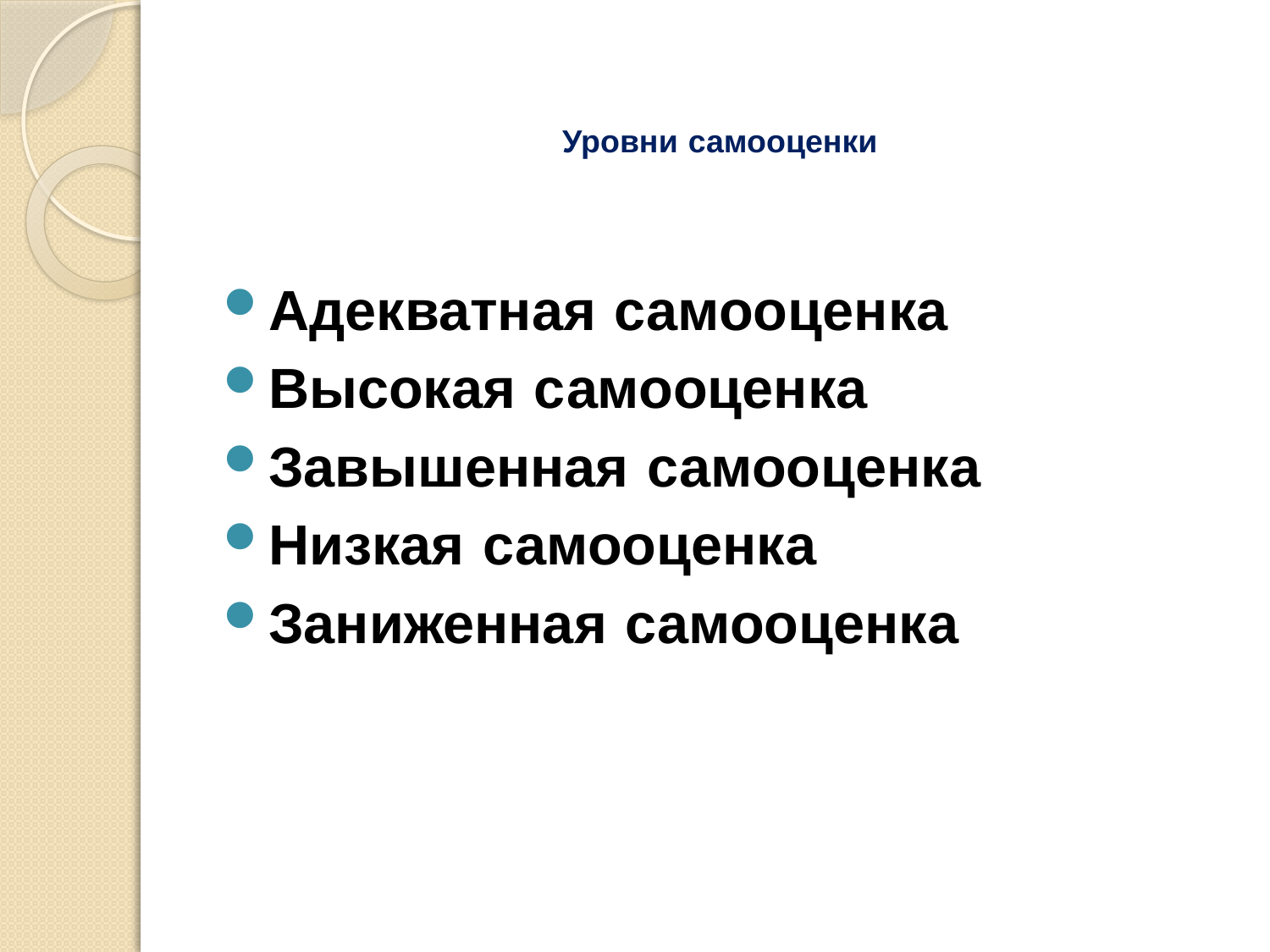

# Уровни самооценки
Адекватная самооценка
Высокая самооценка
Завышенная самооценка
Низкая самооценка
Заниженная самооценка